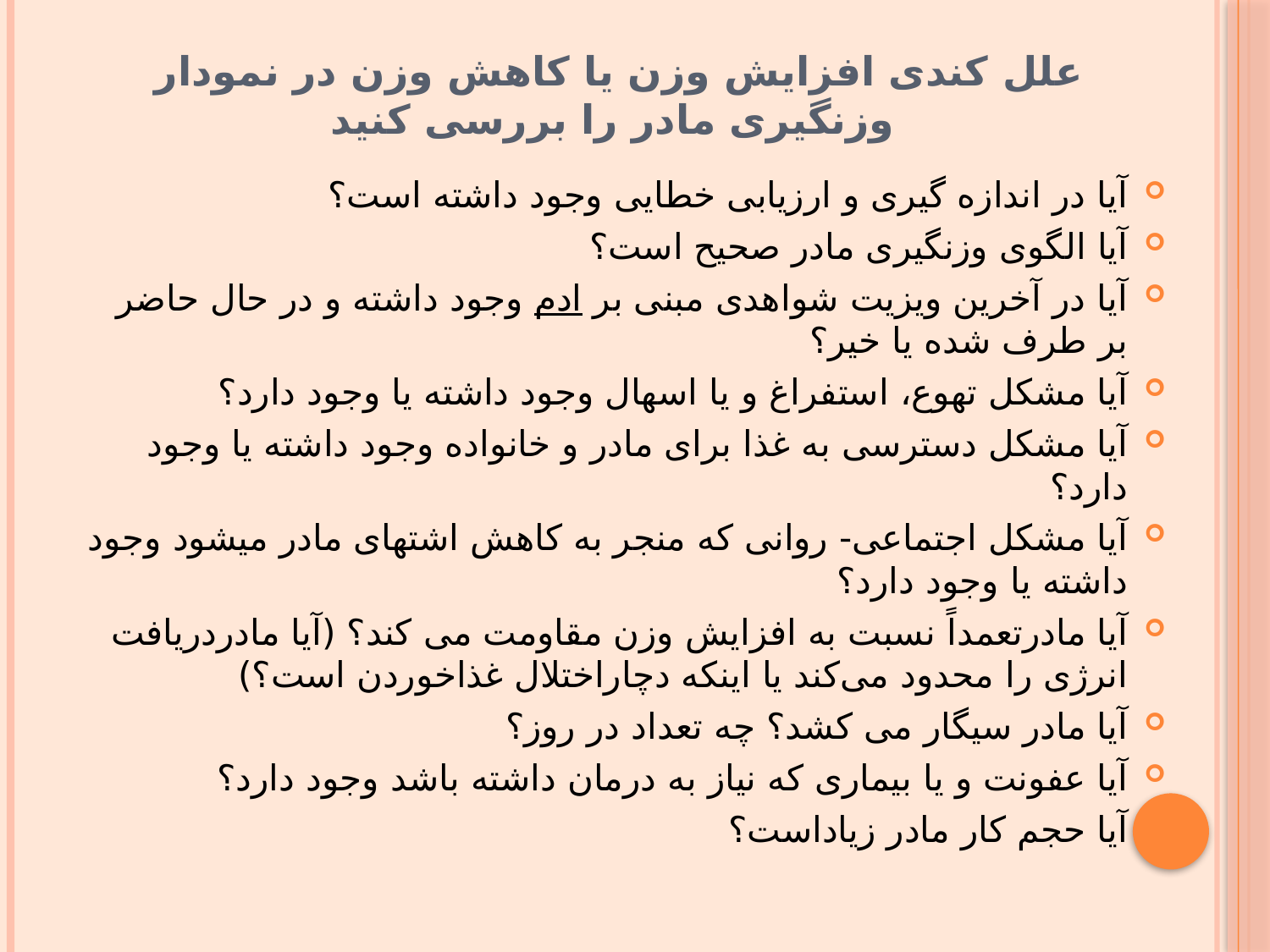

# علل كندى افزايش وزن يا كاهش وزن در نمودار وزنگيرى مادر را بررسى كنيد
آيا در اندازه گيرى و ارزيابى خطايى وجود داشته است؟
آيا الگوى وزنگيرى مادر صحيح است؟
آيا در آخرين ويزيت شواهدى مبنى بر ادم وجود داشته و در حال حاضر بر طرف شده يا خير؟
آيا مشكل تهوع، استفراغ و يا اسهال وجود داشته يا وجود دارد؟
آيا مشكل دسترسى به غذا براى مادر و خانواده وجود داشته يا وجود دارد؟
آيا مشكل اجتماعى- روانى كه منجر به كاهش اشتهاى مادر میشود وجود داشته يا وجود دارد؟
آيا مادرتعمداً نسبت به افزايش وزن مقاومت می كند؟ (آيا مادردريافت انرژى را محدود مى‌كند يا اينكه دچاراختلال غذاخوردن است؟)
آيا مادر سيگار مى كشد؟ چه تعداد در روز؟
آيا عفونت و يا بيمارى كه نياز به درمان داشته باشد وجود دارد؟
آيا حجم كار مادر زياداست؟